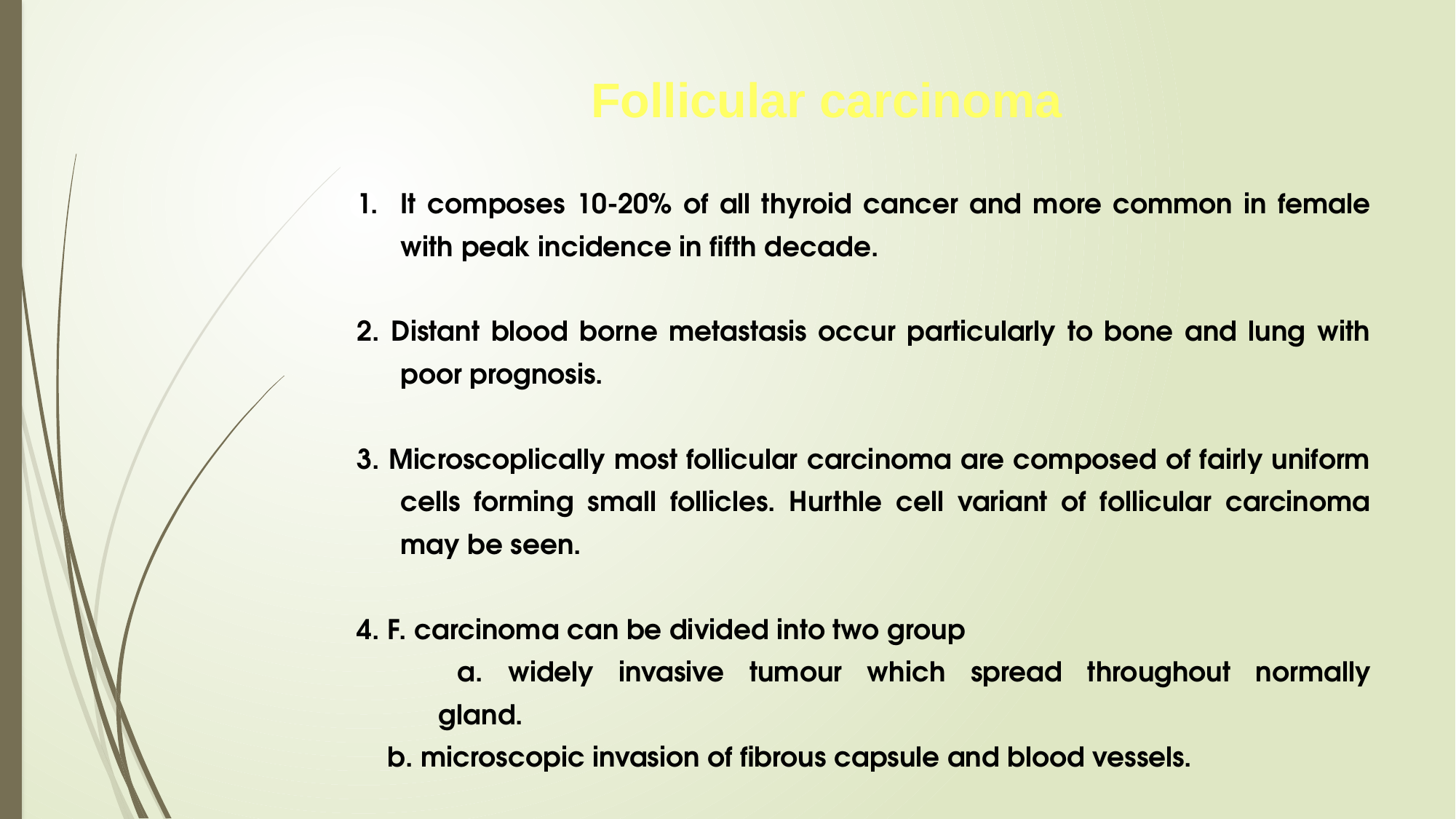

Follicular carcinoma
It composes 10-20% of all thyroid cancer and more common in female with peak incidence in fifth decade.

2. Distant blood borne metastasis occur particularly to bone and lung with poor prognosis.

3. Microscoplically most follicular carcinoma are composed of fairly uniform cells forming small follicles. Hurthle cell variant of follicular carcinoma may be seen.

4. F. carcinoma can be divided into two group
    a. widely invasive tumour which spread throughout normally
     gland.
    b. microscopic invasion of fibrous capsule and blood vessels.